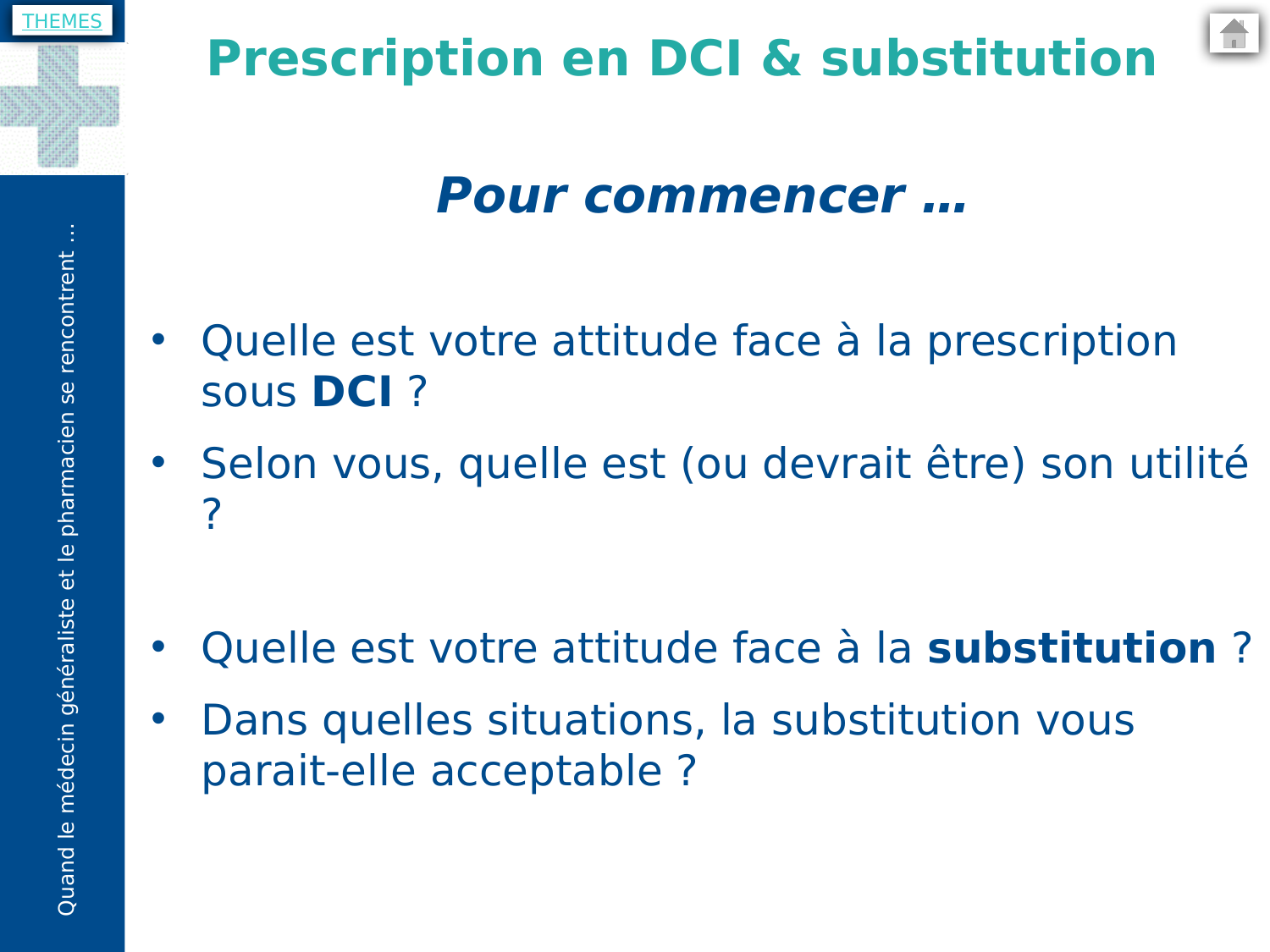

THEMES

Prescription en DCI & substitution
Pour commencer …

Quelle est votre attitude face à la prescription sous DCI ?
Selon vous, quelle est (ou devrait être) son utilité ?

Quelle est votre attitude face à la substitution ?
Dans quelles situations, la substitution vous parait-elle acceptable ?